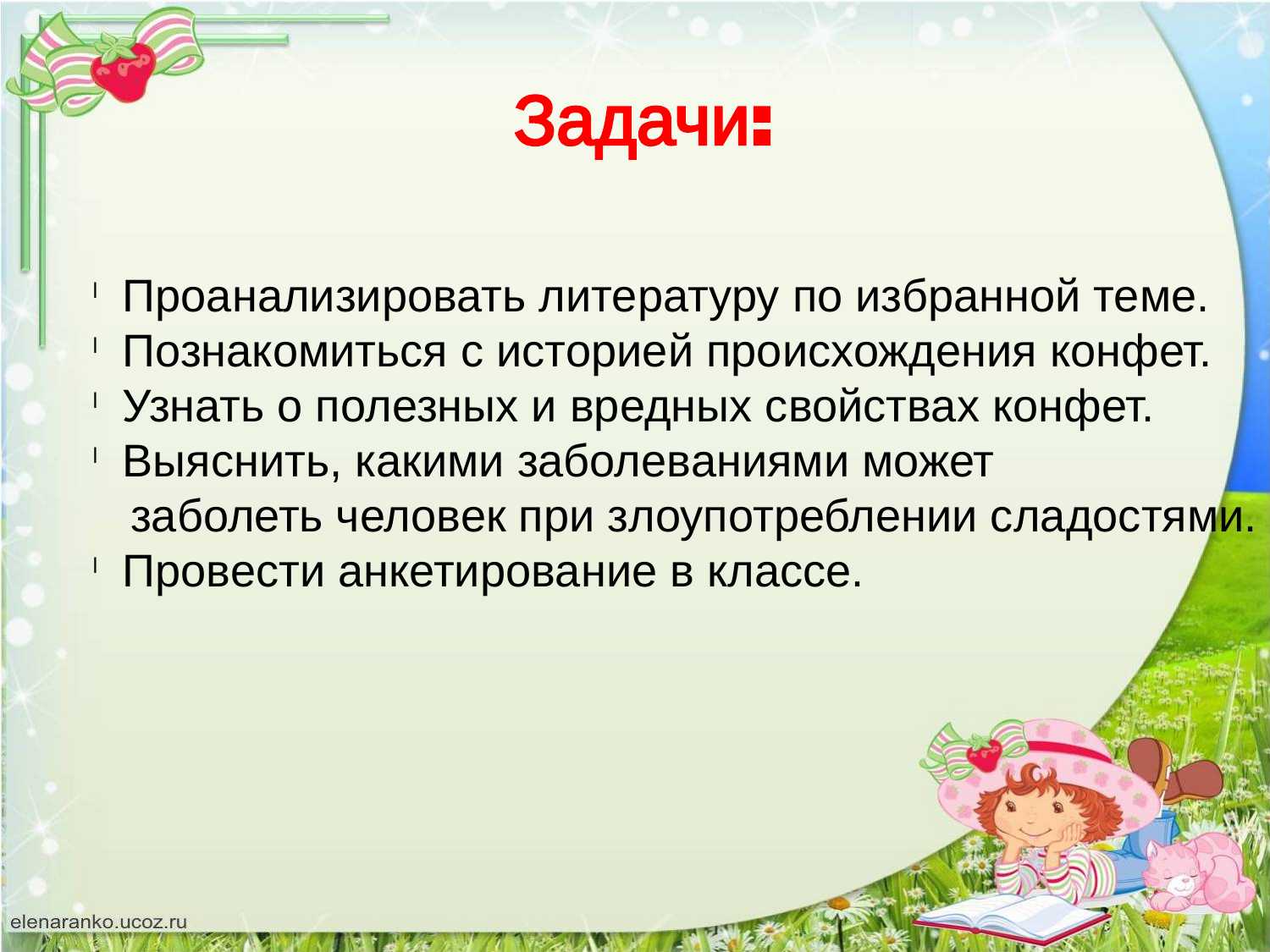

Задачи:

Проанализировать литературу по избранной теме.
Познакомиться с историей происхождения конфет.
Узнать о полезных и вредных свойствах конфет.
Выяснить, какими заболеваниями может
   заболеть человек при злоупотреблении сладостями.
Провести анкетирование в классе.